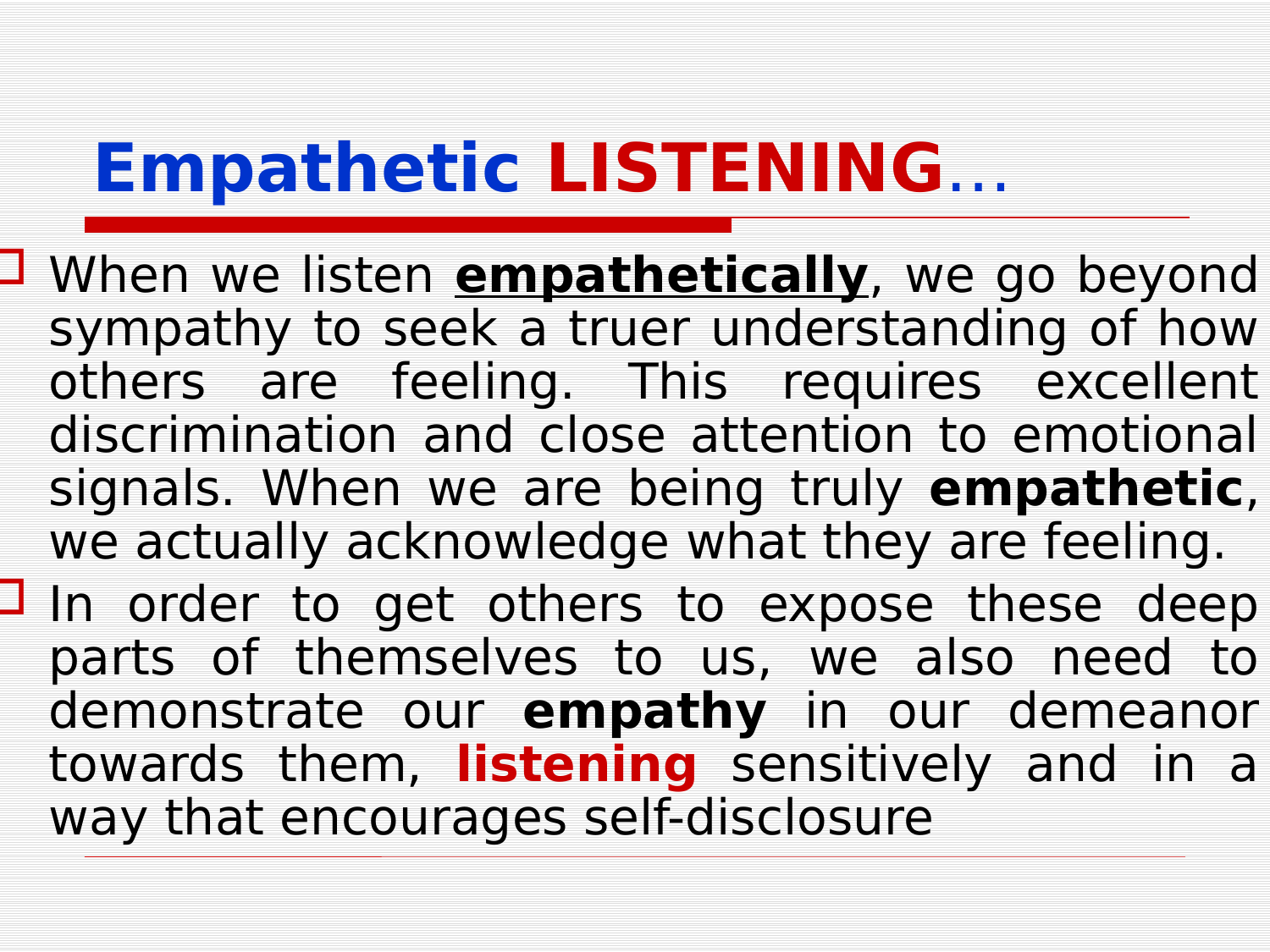

# Empathetic LISTENING…
When we listen empathetically, we go beyond sympathy to seek a truer understanding of how others are feeling. This requires excellent discrimination and close attention to emotional signals. When we are being truly empathetic, we actually acknowledge what they are feeling.
In order to get others to expose these deep parts of themselves to us, we also need to demonstrate our empathy in our demeanor towards them, listening sensitively and in a way that encourages self-disclosure